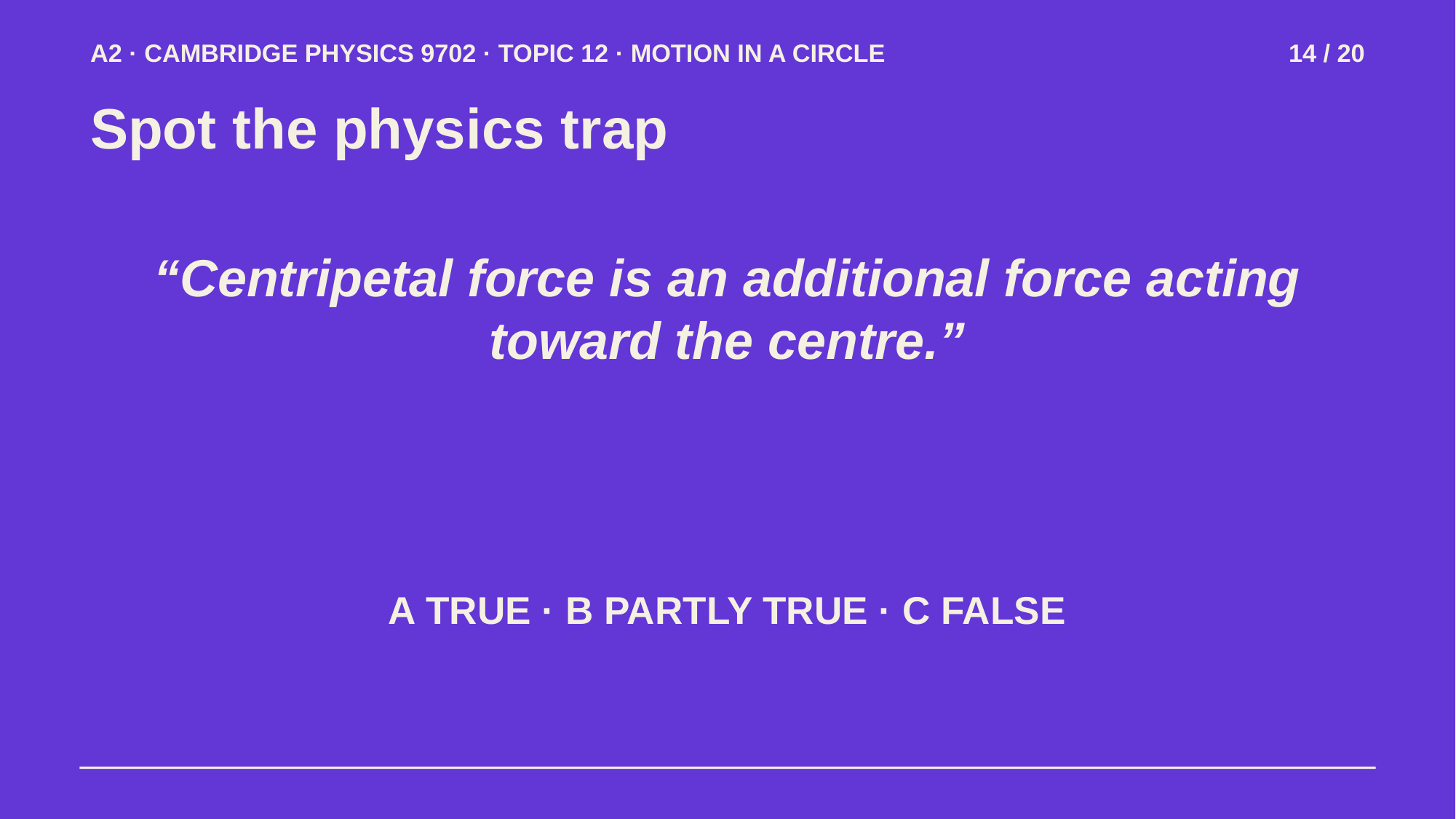

A2 · CAMBRIDGE PHYSICS 9702 · TOPIC 12 · MOTION IN A CIRCLE
14 / 20
Spot the physics trap
“Centripetal force is an additional force acting toward the centre.”
A TRUE · B PARTLY TRUE · C FALSE